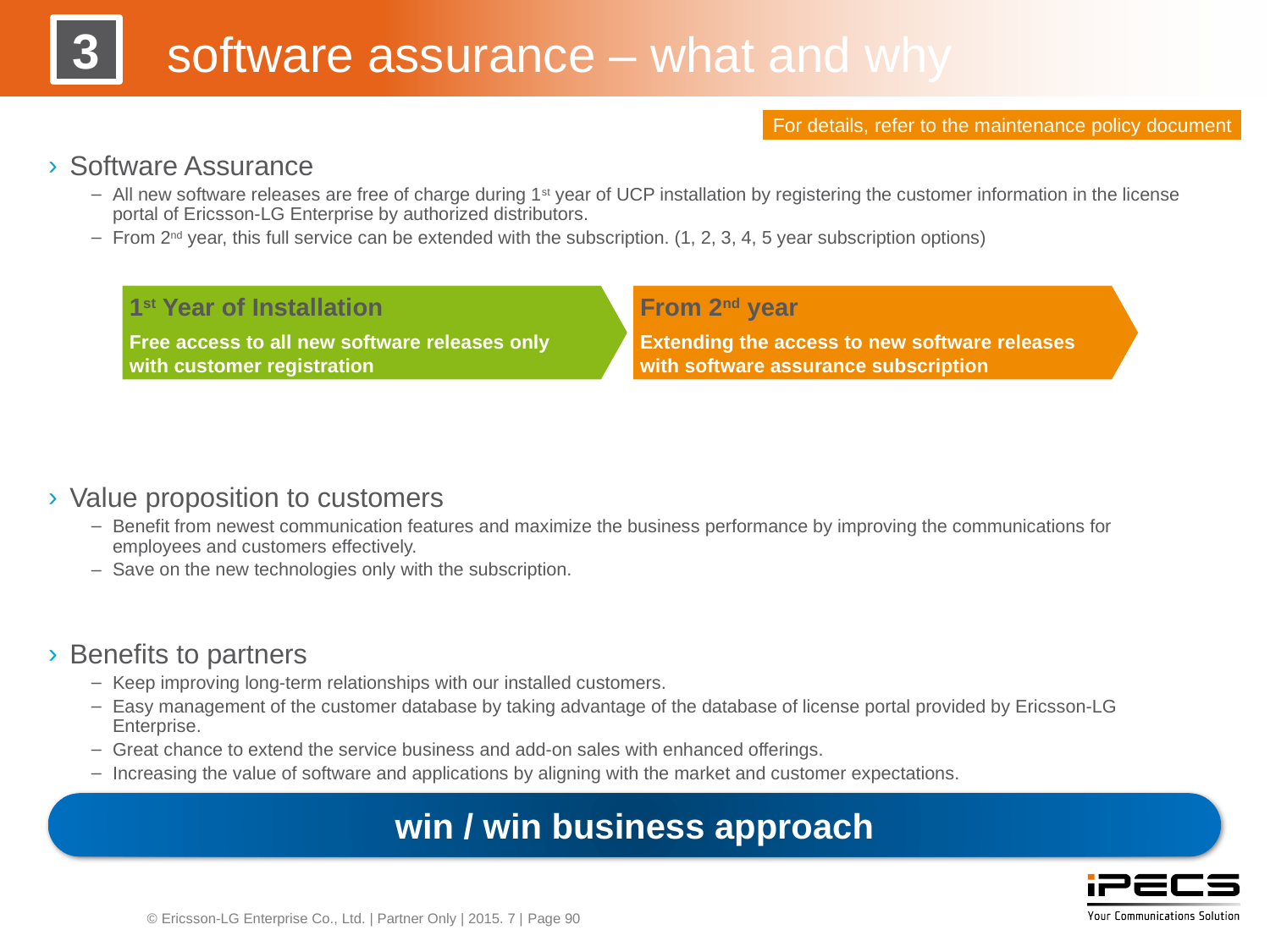

software assurance – what and why
3
For details, refer to the maintenance policy document
Software Assurance
All new software releases are free of charge during 1st year of UCP installation by registering the customer information in the license portal of Ericsson-LG Enterprise by authorized distributors.
From 2nd year, this full service can be extended with the subscription. (1, 2, 3, 4, 5 year subscription options)

Value proposition to customers
Benefit from newest communication features and maximize the business performance by improving the communications for employees and customers effectively.
Save on the new technologies only with the subscription.

Benefits to partners
Keep improving long-term relationships with our installed customers.
Easy management of the customer database by taking advantage of the database of license portal provided by Ericsson-LG Enterprise.
Great chance to extend the service business and add-on sales with enhanced offerings.
Increasing the value of software and applications by aligning with the market and customer expectations.
1st Year of Installation
Free access to all new software releases only with customer registration
From 2nd year
Extending the access to new software releases with software assurance subscription
win / win business approach